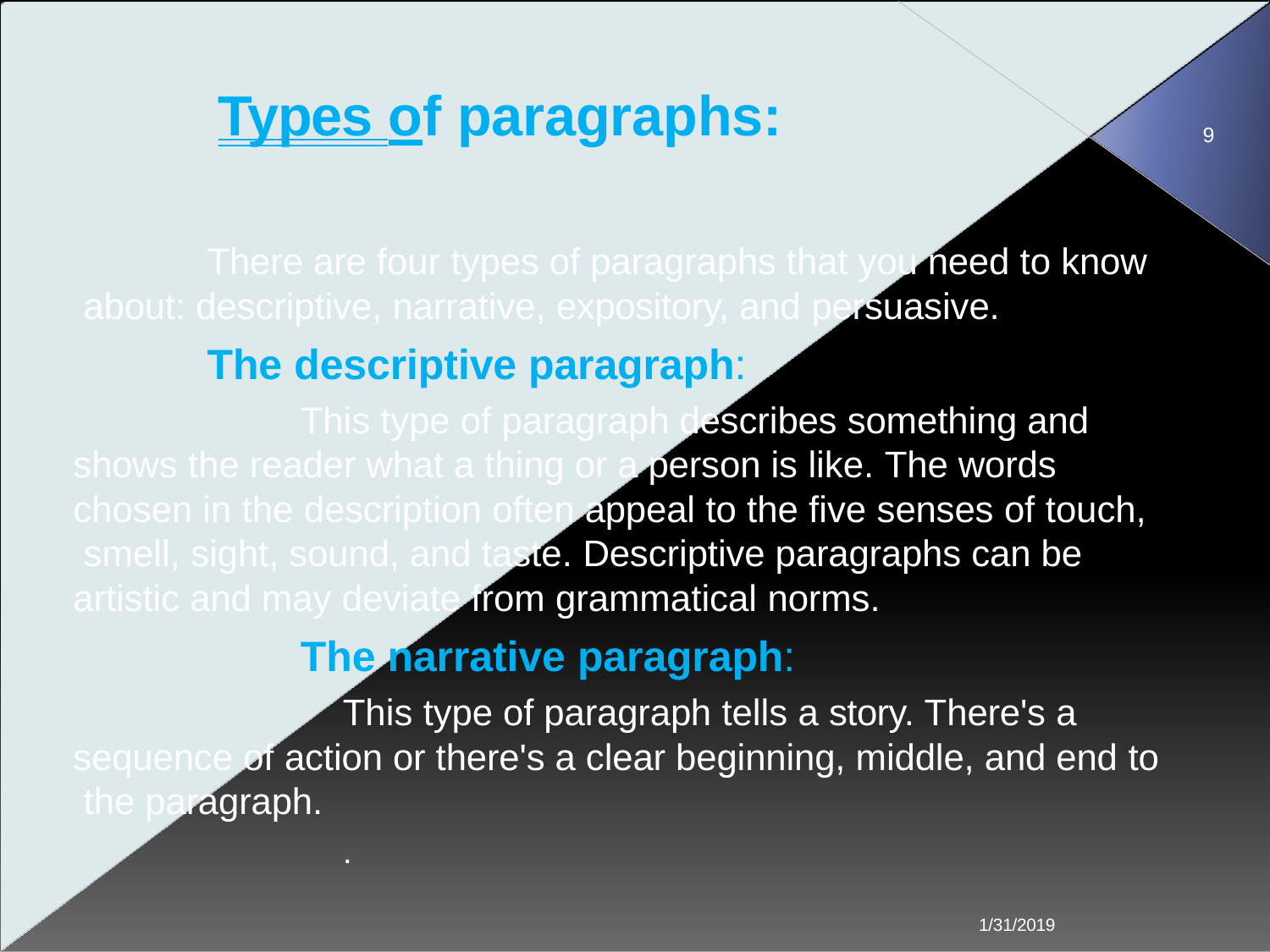

# Types of paragraphs:
9
There are four types of paragraphs that you need to know  about: descriptive, narrative, expository, and persuasive.
The descriptive paragraph:
This type of paragraph describes something and  shows the reader what a thing or a person is like. The words  chosen in the description often appeal to the five senses of touch,  smell, sight, sound, and taste. Descriptive paragraphs can be  artistic and may deviate from grammatical norms.
The narrative paragraph:
This type of paragraph tells a story. There's a  sequence of action or there's a clear beginning, middle, and end to  the paragraph.
.
1/31/2019